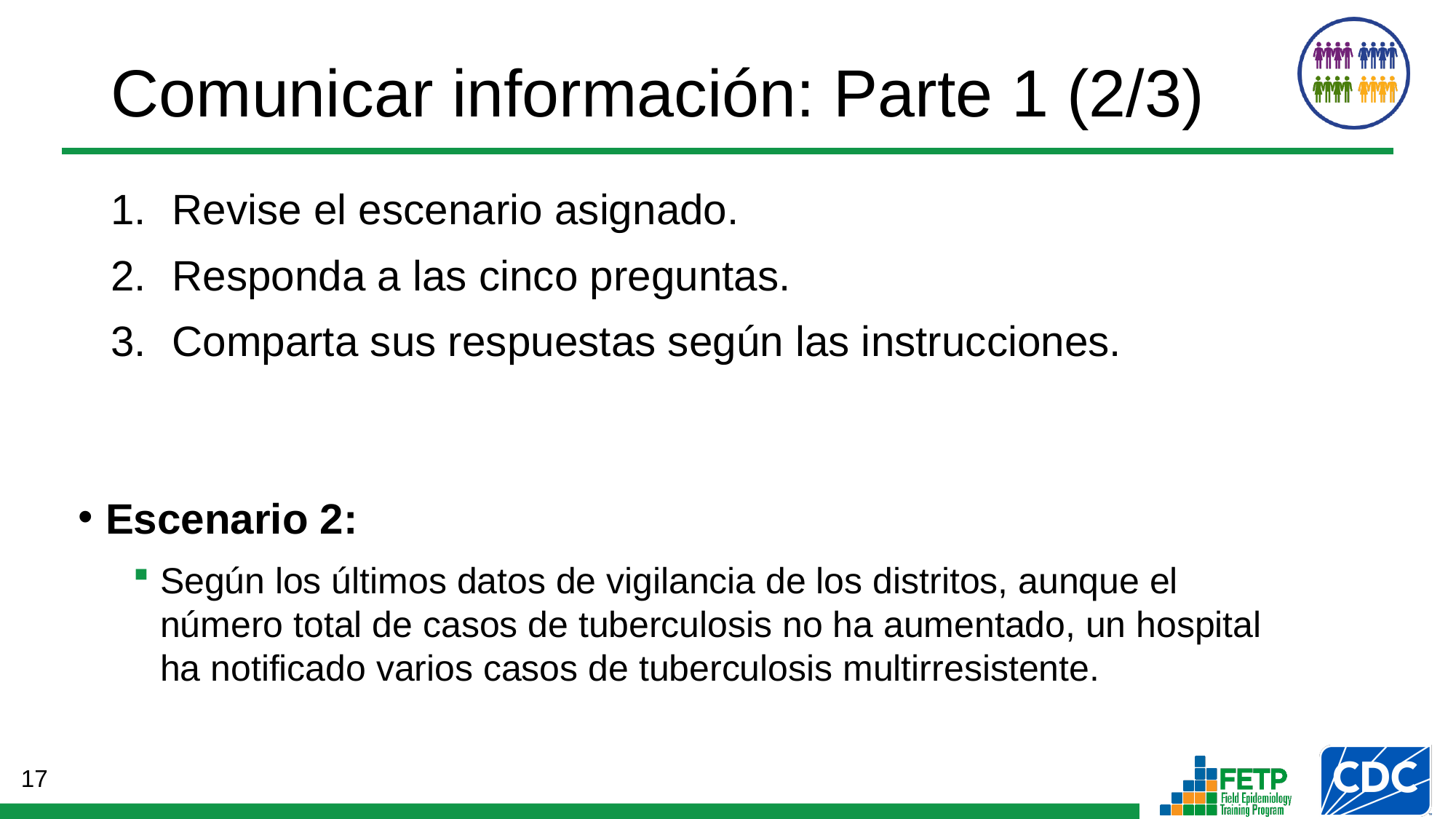

# Comunicar información: Parte 1 (2/3)
Revise el escenario asignado.
Responda a las cinco preguntas.
Comparta sus respuestas según las instrucciones.

Escenario 2:
Según los últimos datos de vigilancia de los distritos, aunque el número total de casos de tuberculosis no ha aumentado, un hospital ha notificado varios casos de tuberculosis multirresistente.